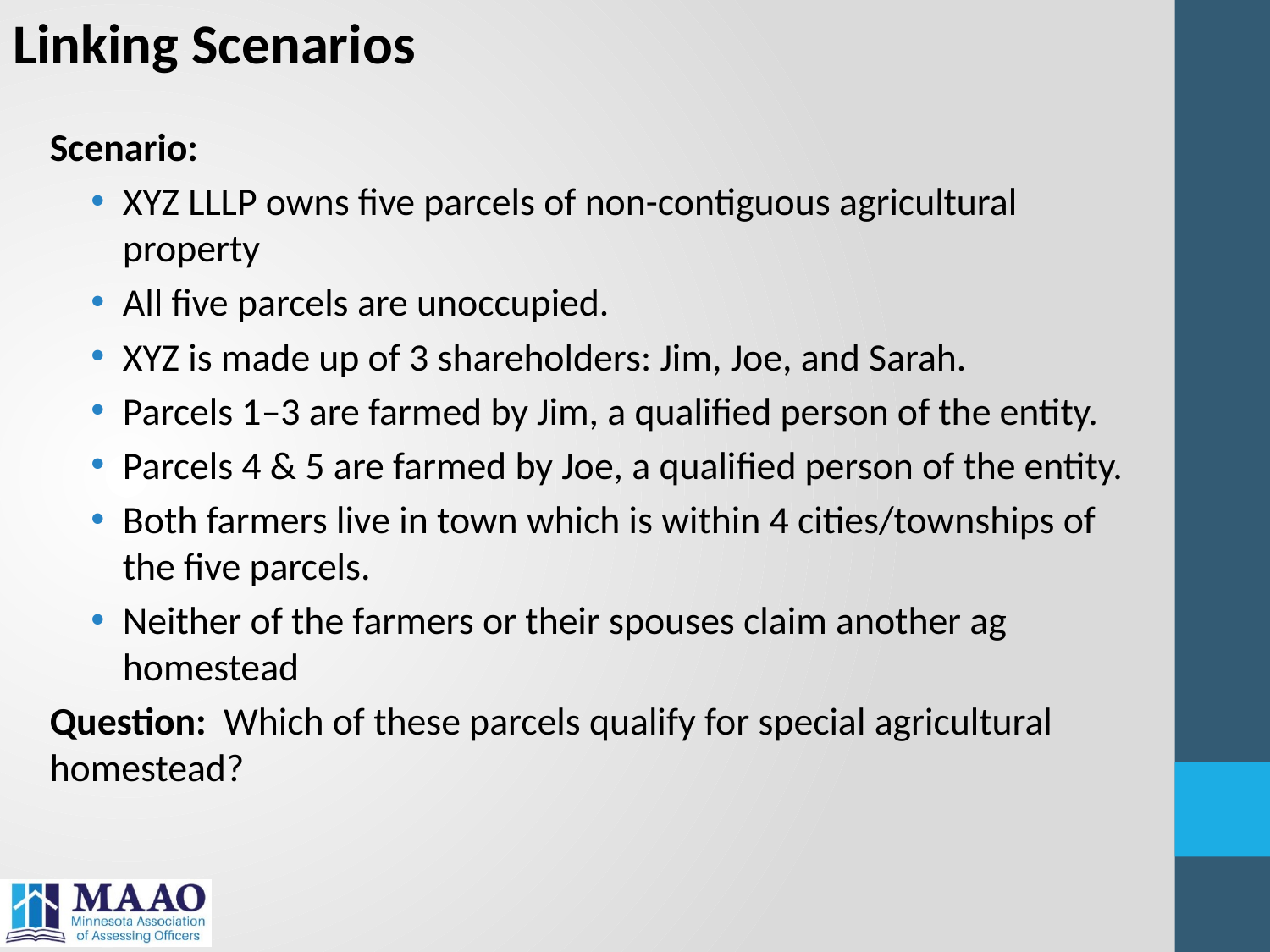

Linking Scenarios
Scenario:
XYZ LLLP owns five parcels of non-contiguous agricultural property
All five parcels are unoccupied.
XYZ is made up of 3 shareholders: Jim, Joe, and Sarah.
Parcels 1–3 are farmed by Jim, a qualified person of the entity.
Parcels 4 & 5 are farmed by Joe, a qualified person of the entity.
Both farmers live in town which is within 4 cities/townships of the five parcels.
Neither of the farmers or their spouses claim another ag homestead
Question:  Which of these parcels qualify for special agricultural homestead?